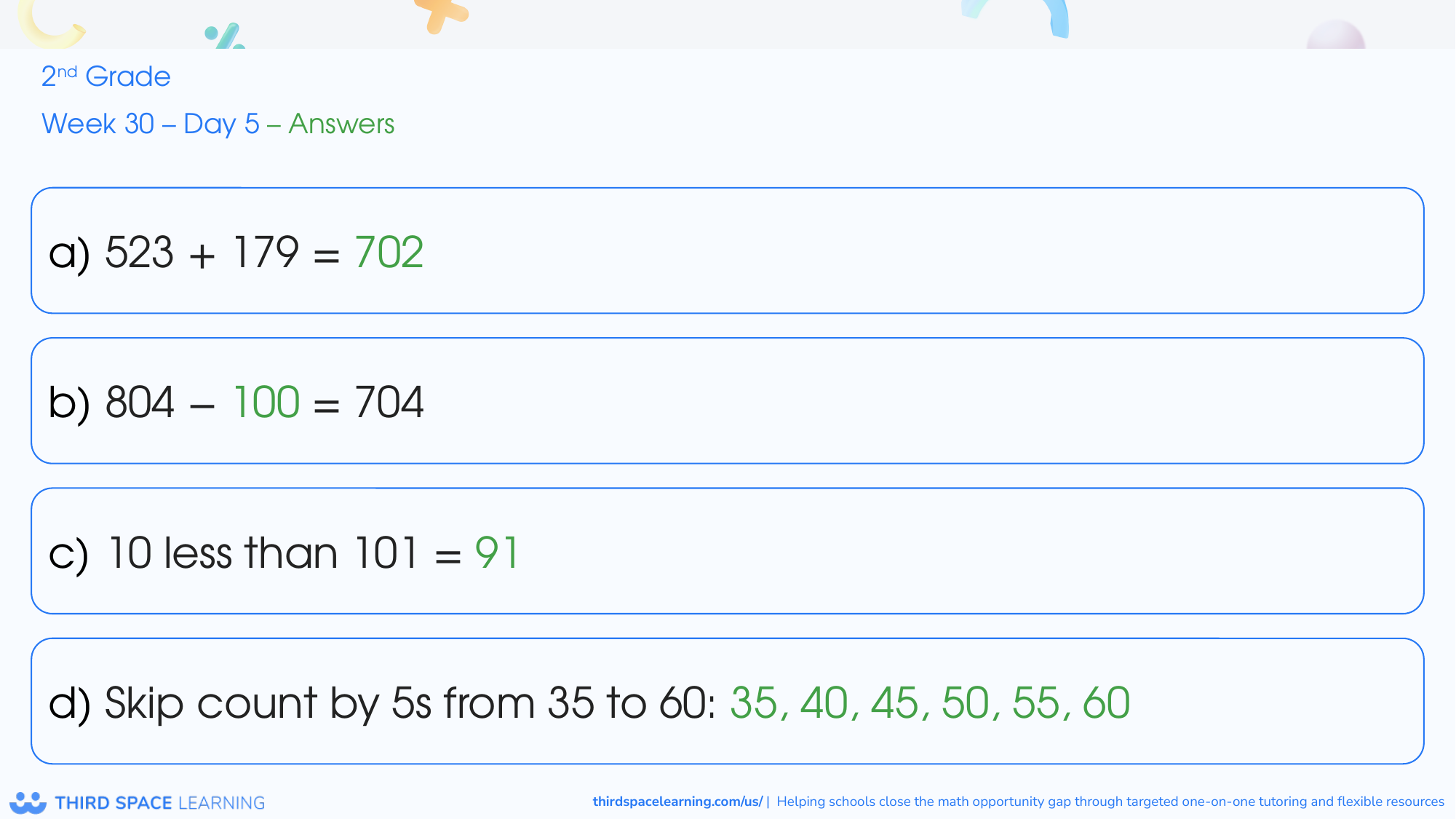

2nd Grade
Week 30 – Day 5 – Answers
523 + 179 = 702
804 − 100 = 704
10 less than 101 = 91
Skip count by 5s from 35 to 60: 35, 40, 45, 50, 55, 60